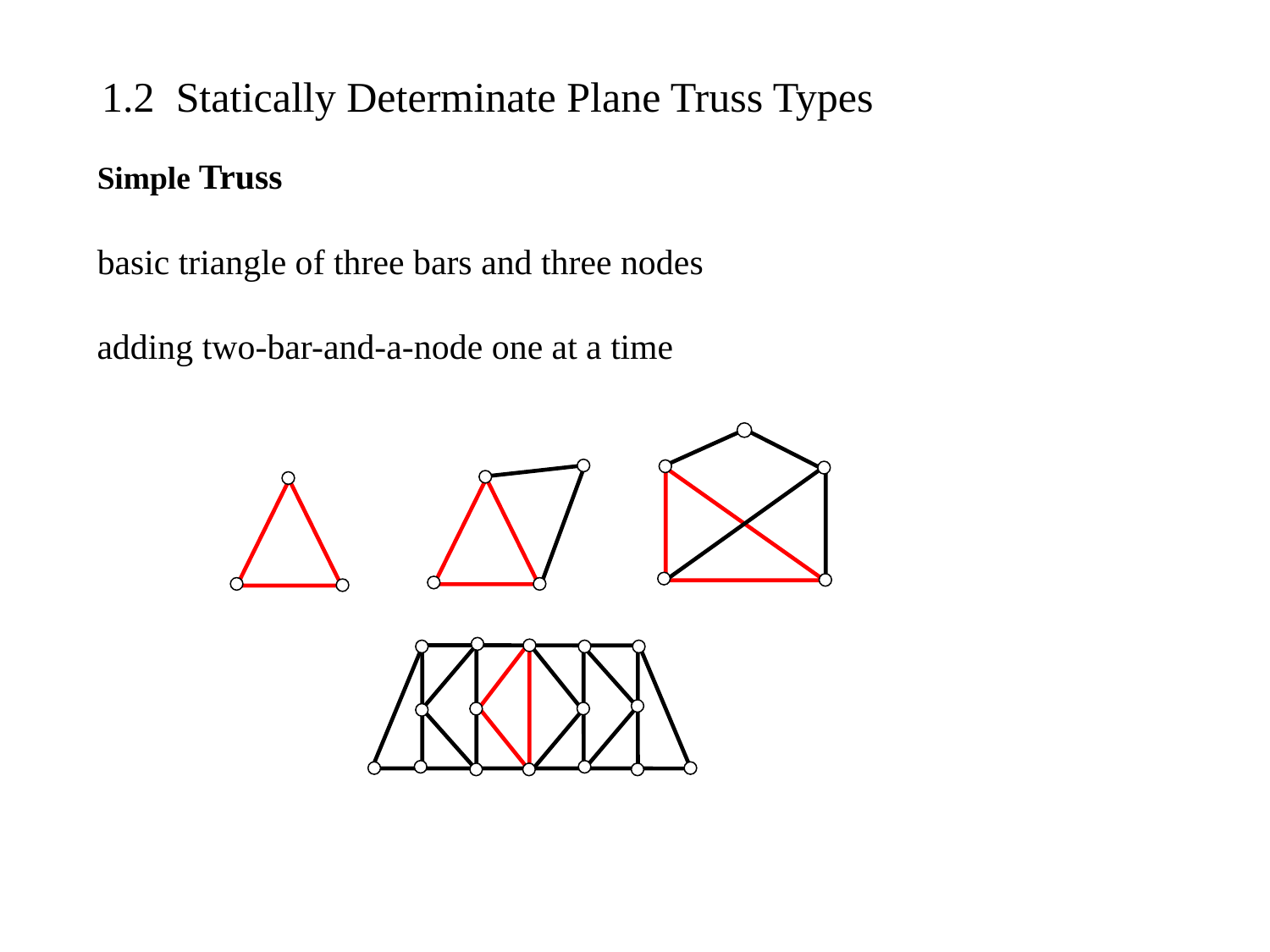

1.2  Statically Determinate Plane Truss Types
Simple Truss
basic triangle of three bars and three nodes
adding two-bar-and-a-node one at a time